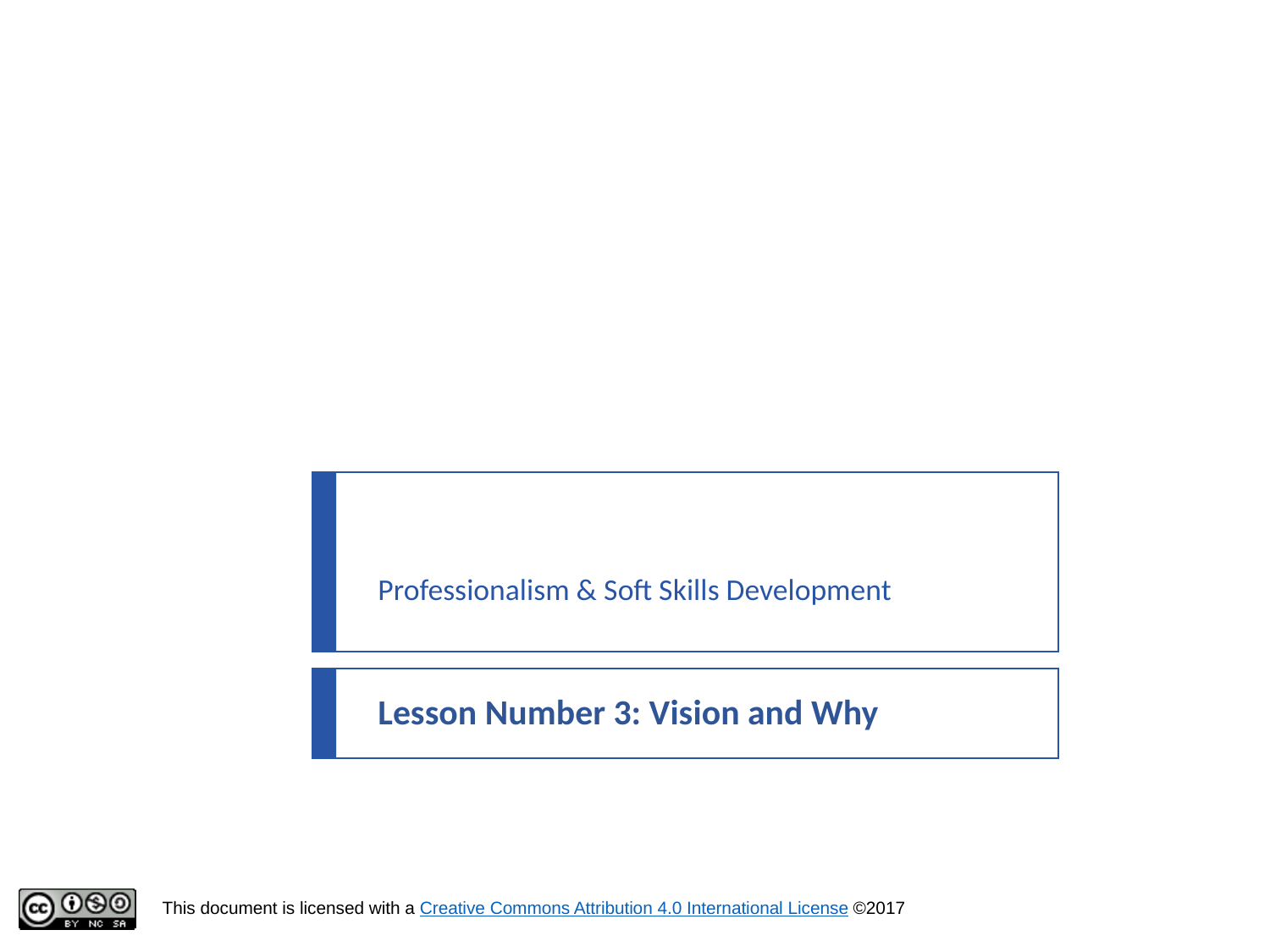

# Professionalism & Soft Skills Development
Lesson Number 3: Vision and Why